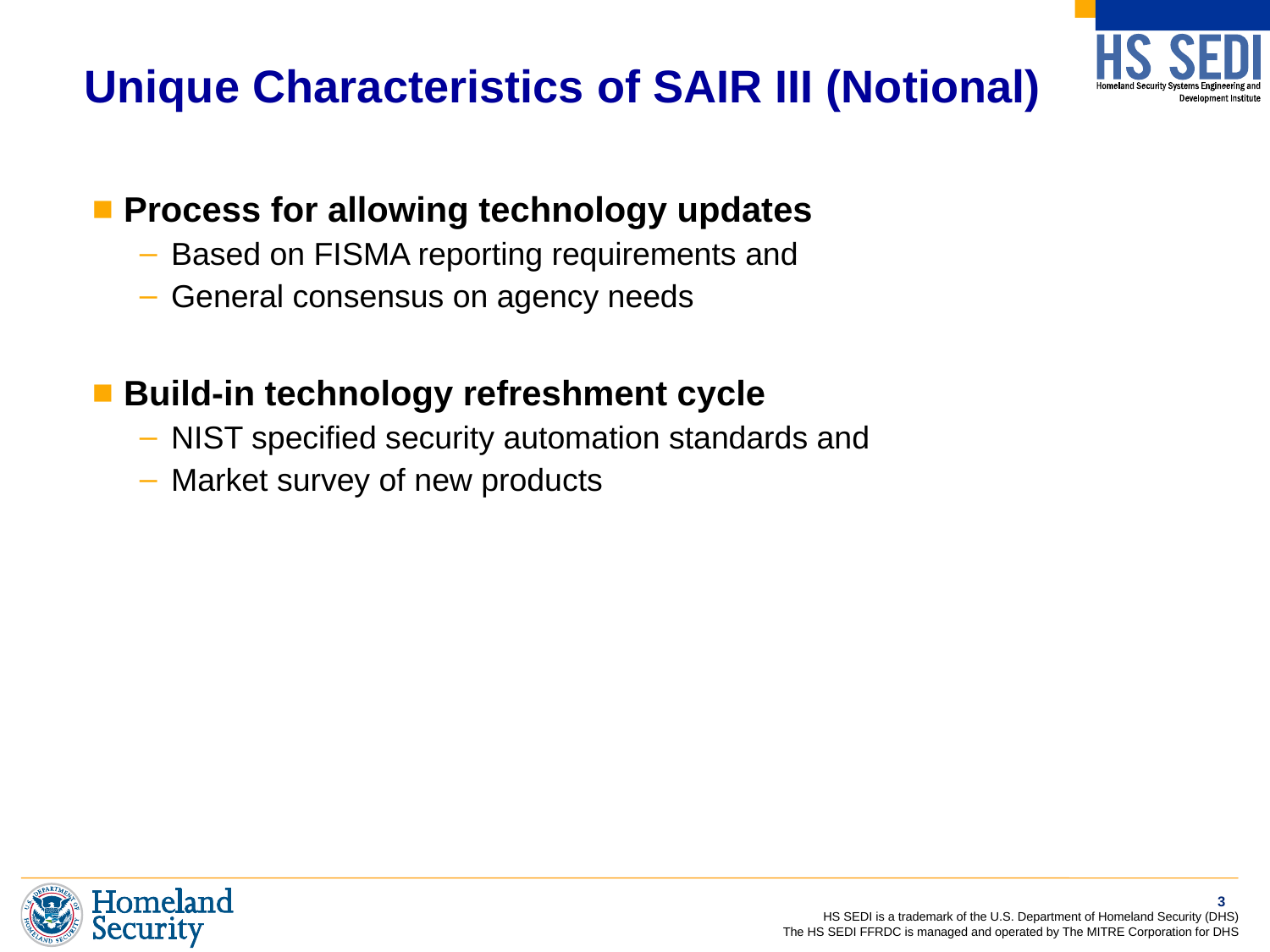

# Unique Characteristics of SAIR III (Notional)
Process for allowing technology updates
Based on FISMA reporting requirements and
General consensus on agency needs

Build-in technology refreshment cycle
NIST specified security automation standards and
Market survey of new products

3